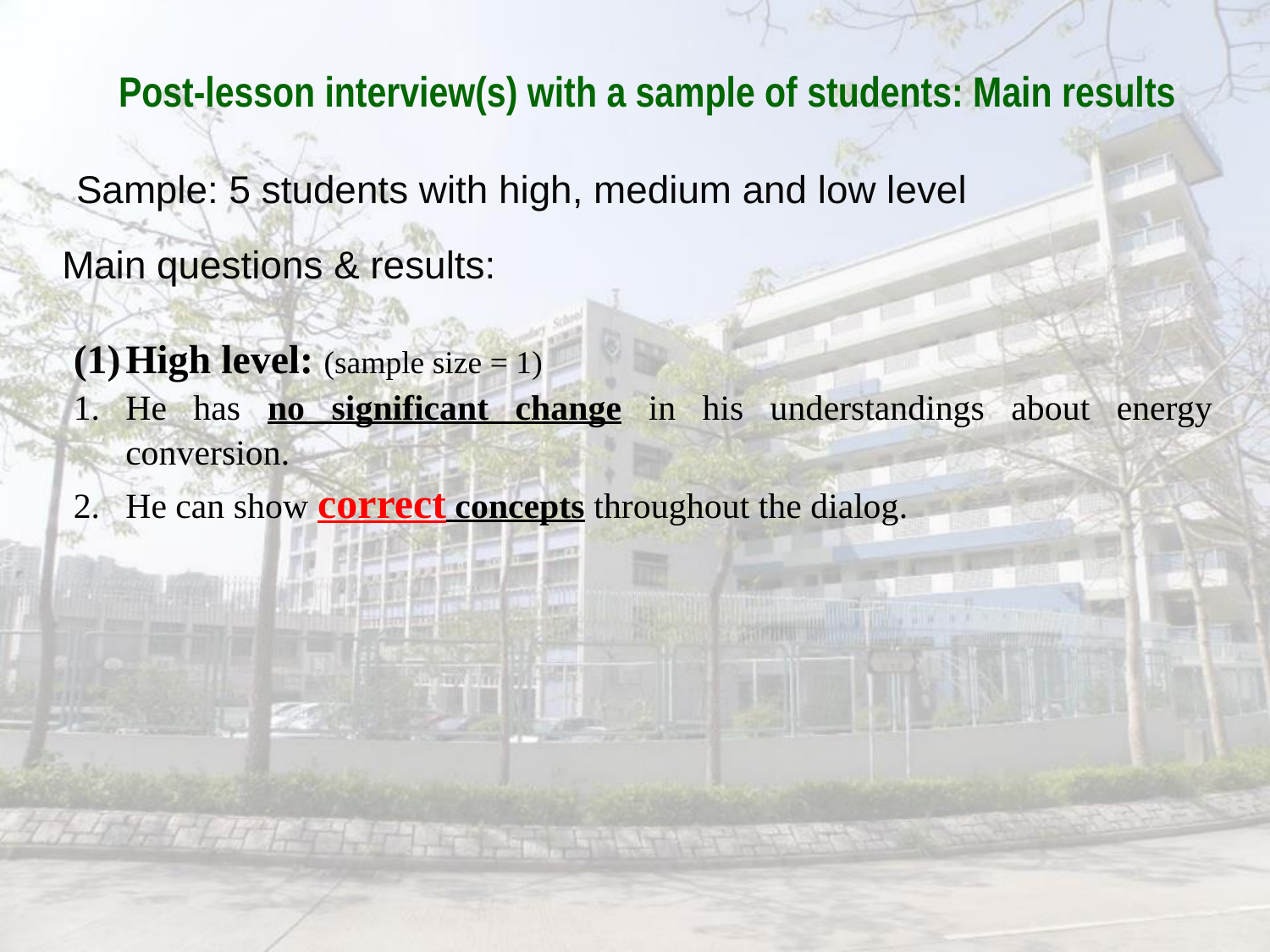

# Post-lesson interview(s) with a sample of students: Main results
Sample: 5 students with high, medium and low level
Main questions & results:

High level: (sample size = 1)
He has no significant change in his understandings about energy conversion.
He can show correct concepts throughout the dialog.